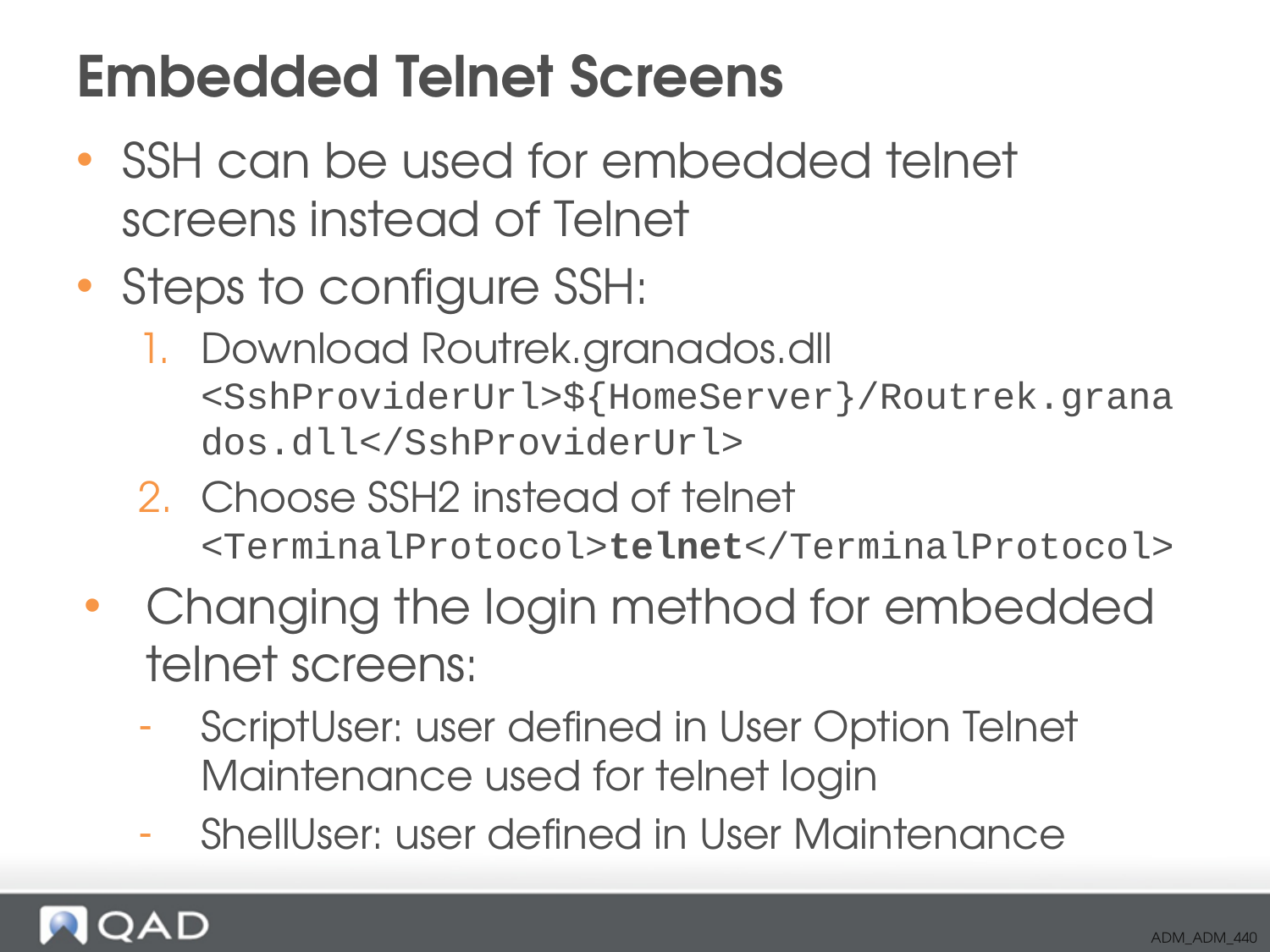

# Embedded Telnet Screens
SSH can be used for embedded telnet screens instead of Telnet
Steps to configure SSH:
Download Routrek.granados.dll
<SshProviderUrl>${HomeServer}/Routrek.granados.dll</SshProviderUrl>
Choose SSH2 instead of telnet
<TerminalProtocol>telnet</TerminalProtocol>
Changing the login method for embedded telnet screens:
ScriptUser: user defined in User Option Telnet Maintenance used for telnet login
ShellUser: user defined in User Maintenance
ADM_ADM_440